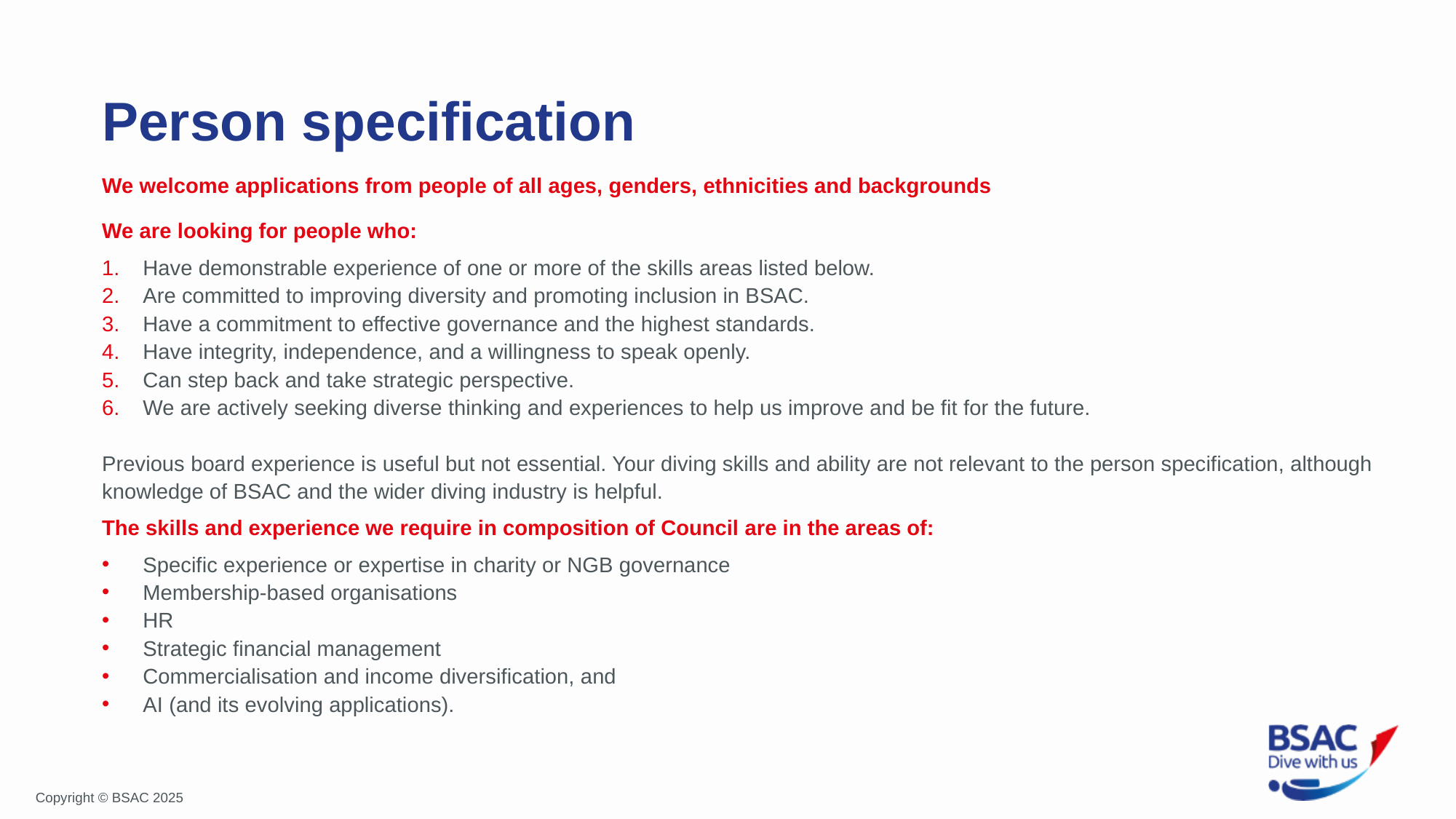

Person specification
We welcome applications from people of all ages, genders, ethnicities and backgrounds
We are looking for people who:
Have demonstrable experience of one or more of the skills areas listed below.
Are committed to improving diversity and promoting inclusion in BSAC.
Have a commitment to effective governance and the highest standards.
Have integrity, independence, and a willingness to speak openly.
Can step back and take strategic perspective.
We are actively seeking diverse thinking and experiences to help us improve and be fit for the future.

Previous board experience is useful but not essential. Your diving skills and ability are not relevant to the person specification, although knowledge of BSAC and the wider diving industry is helpful.
The skills and experience we require in composition of Council are in the areas of:
Specific experience or expertise in charity or NGB governance
Membership-based organisations
HR
Strategic financial management
Commercialisation and income diversification, and
AI (and its evolving applications).